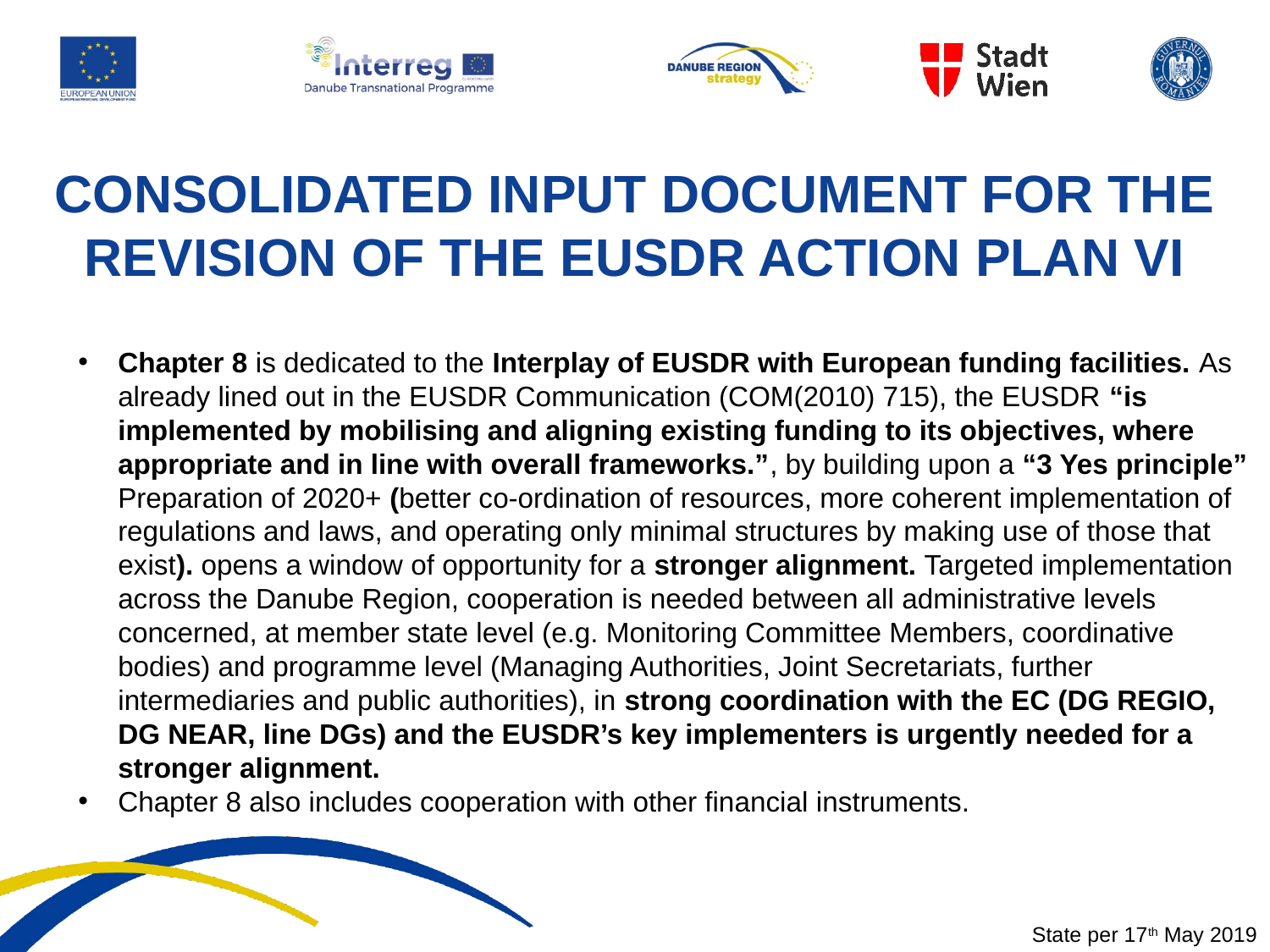

CONSOLIDATED INPUT DOCUMENT FOR THE REVISION OF THE EUSDR ACTION PLAN VI
Chapter 8 is dedicated to the Interplay of EUSDR with European funding facilities. As already lined out in the EUSDR Communication (COM(2010) 715), the EUSDR “is implemented by mobilising and aligning existing funding to its objectives, where appropriate and in line with overall frameworks.”, by building upon a “3 Yes principle” Preparation of 2020+ (better co-ordination of resources, more coherent implementation of regulations and laws, and operating only minimal structures by making use of those that exist). opens a window of opportunity for a stronger alignment. Targeted implementation across the Danube Region, cooperation is needed between all administrative levels concerned, at member state level (e.g. Monitoring Committee Members, coordinative bodies) and programme level (Managing Authorities, Joint Secretariats, further intermediaries and public authorities), in strong coordination with the EC (DG REGIO, DG NEAR, line DGs) and the EUSDR’s key implementers is urgently needed for a stronger alignment.
Chapter 8 also includes cooperation with other financial instruments.

State per 17th May 2019